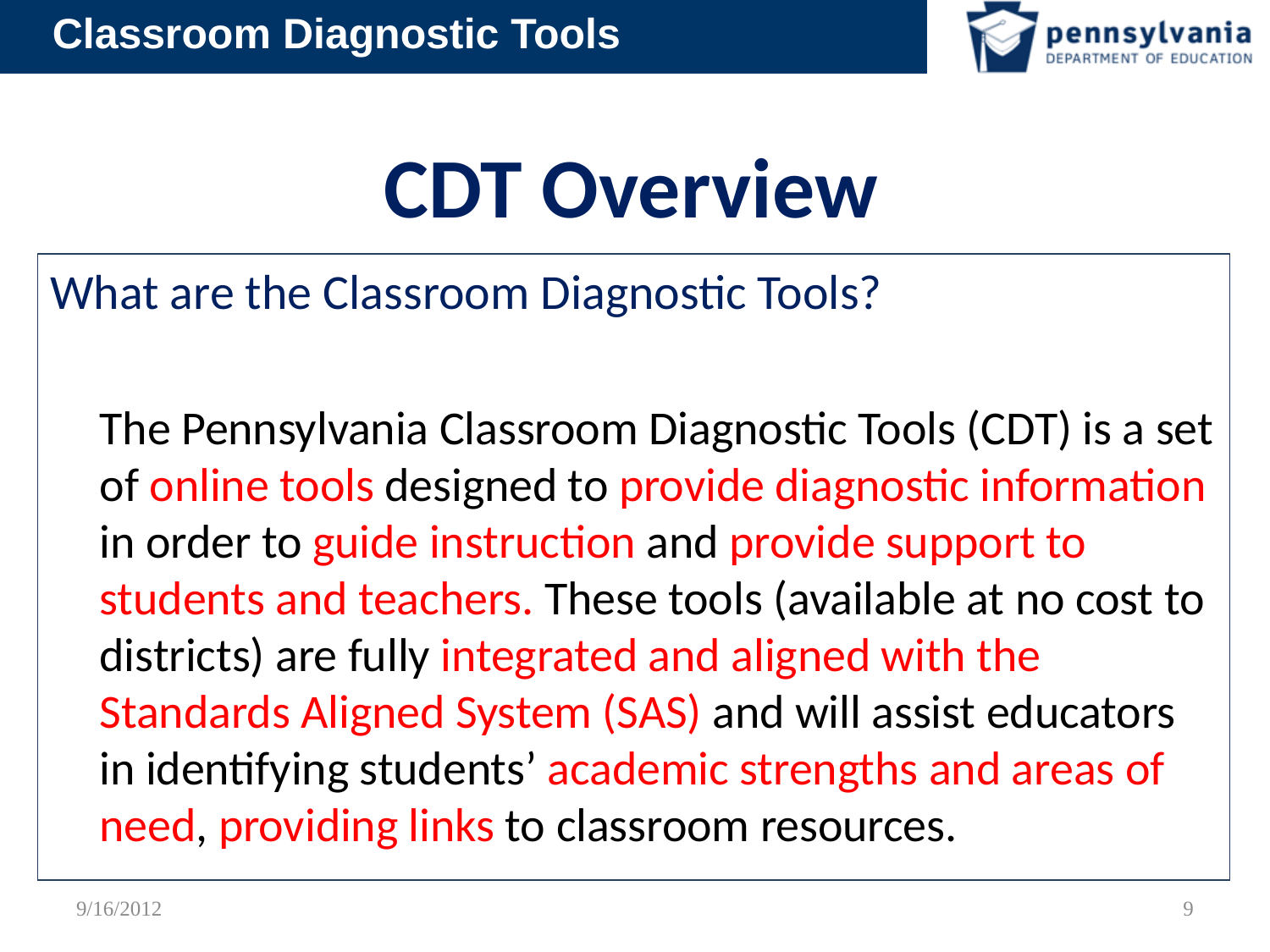

# CDT Overview
What are the Classroom Diagnostic Tools?

The Pennsylvania Classroom Diagnostic Tools (CDT) is a set of online tools designed to provide diagnostic information in order to guide instruction and provide support to students and teachers. These tools (available at no cost to districts) are fully integrated and aligned with the  Standards Aligned System (SAS) and will assist educators in identifying students’ academic strengths and areas of need, providing links to classroom resources.

9/16/2012
9